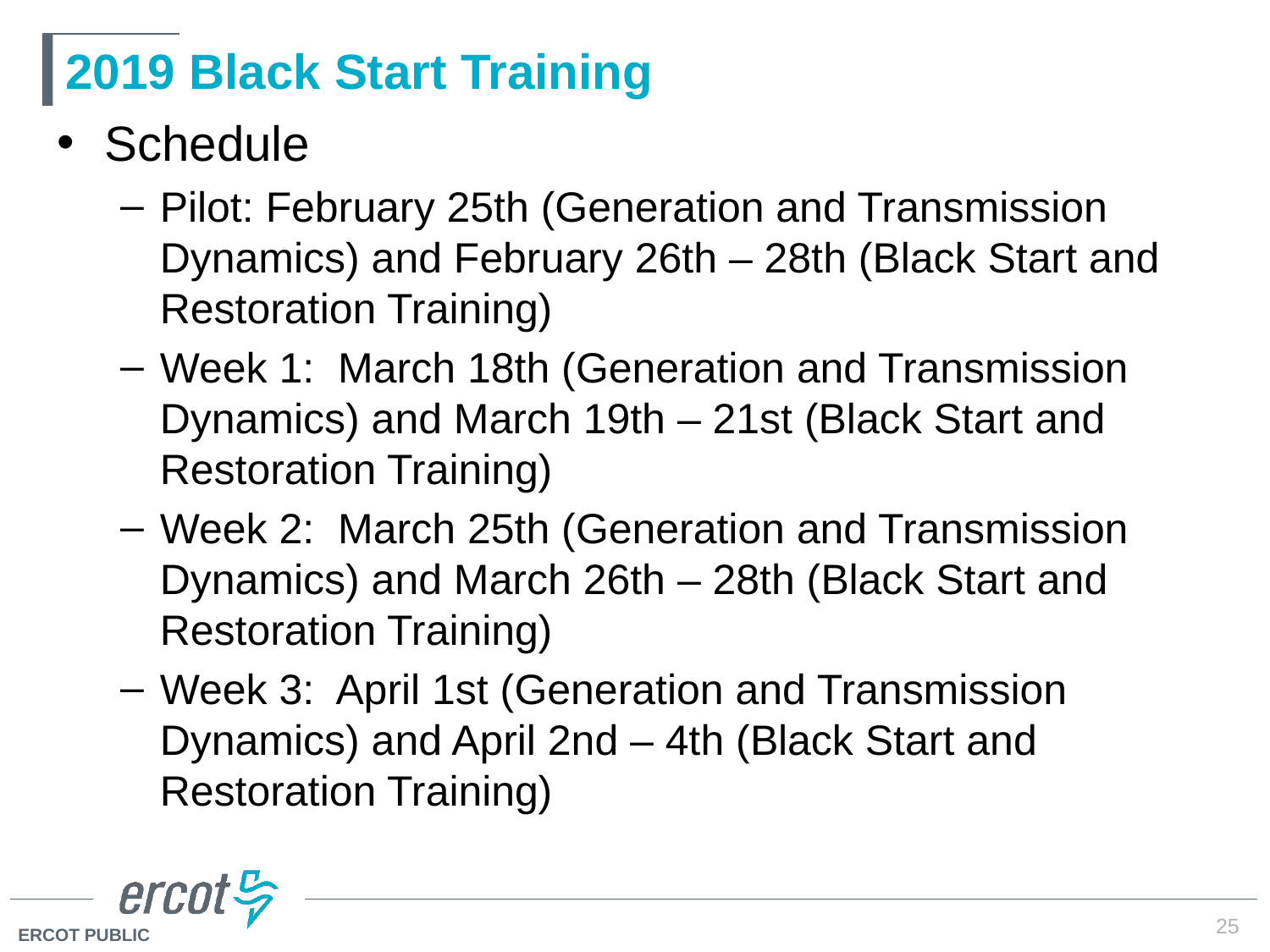

# 2019 Black Start Training
Schedule
Pilot: February 25th (Generation and Transmission Dynamics) and February 26th – 28th (Black Start and Restoration Training)
Week 1:  March 18th (Generation and Transmission Dynamics) and March 19th – 21st (Black Start and Restoration Training)
Week 2:  March 25th (Generation and Transmission Dynamics) and March 26th – 28th (Black Start and Restoration Training)
Week 3:  April 1st (Generation and Transmission Dynamics) and April 2nd – 4th (Black Start and Restoration Training)
25